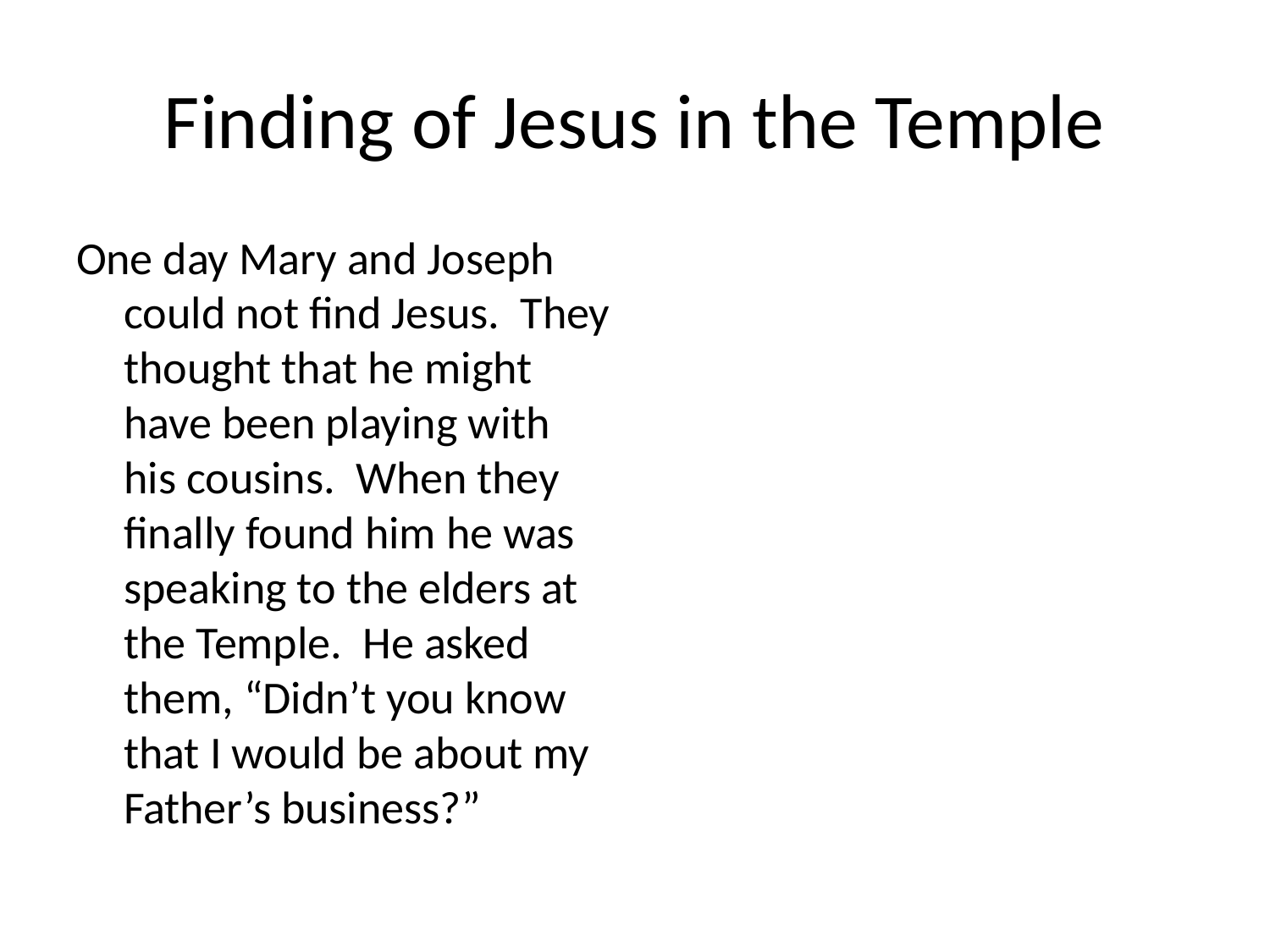

# Finding of Jesus in the Temple
One day Mary and Joseph could not find Jesus.  They thought that he might have been playing with his cousins.  When they finally found him he was speaking to the elders at the Temple.  He asked them, “Didn’t you know that I would be about my Father’s business?”